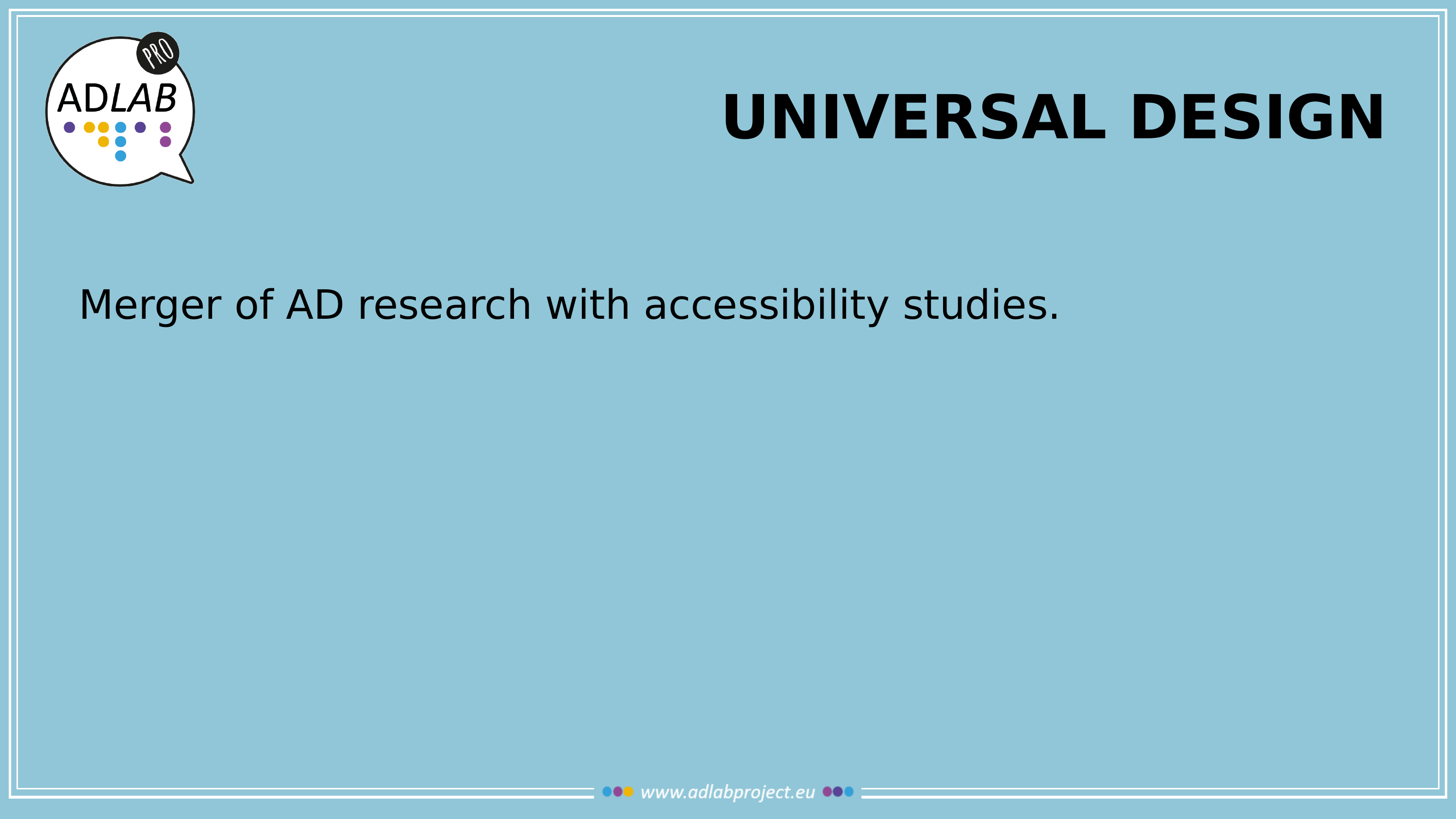

# UNIVERSAL DESIGN
Merger of AD research with accessibility studies.